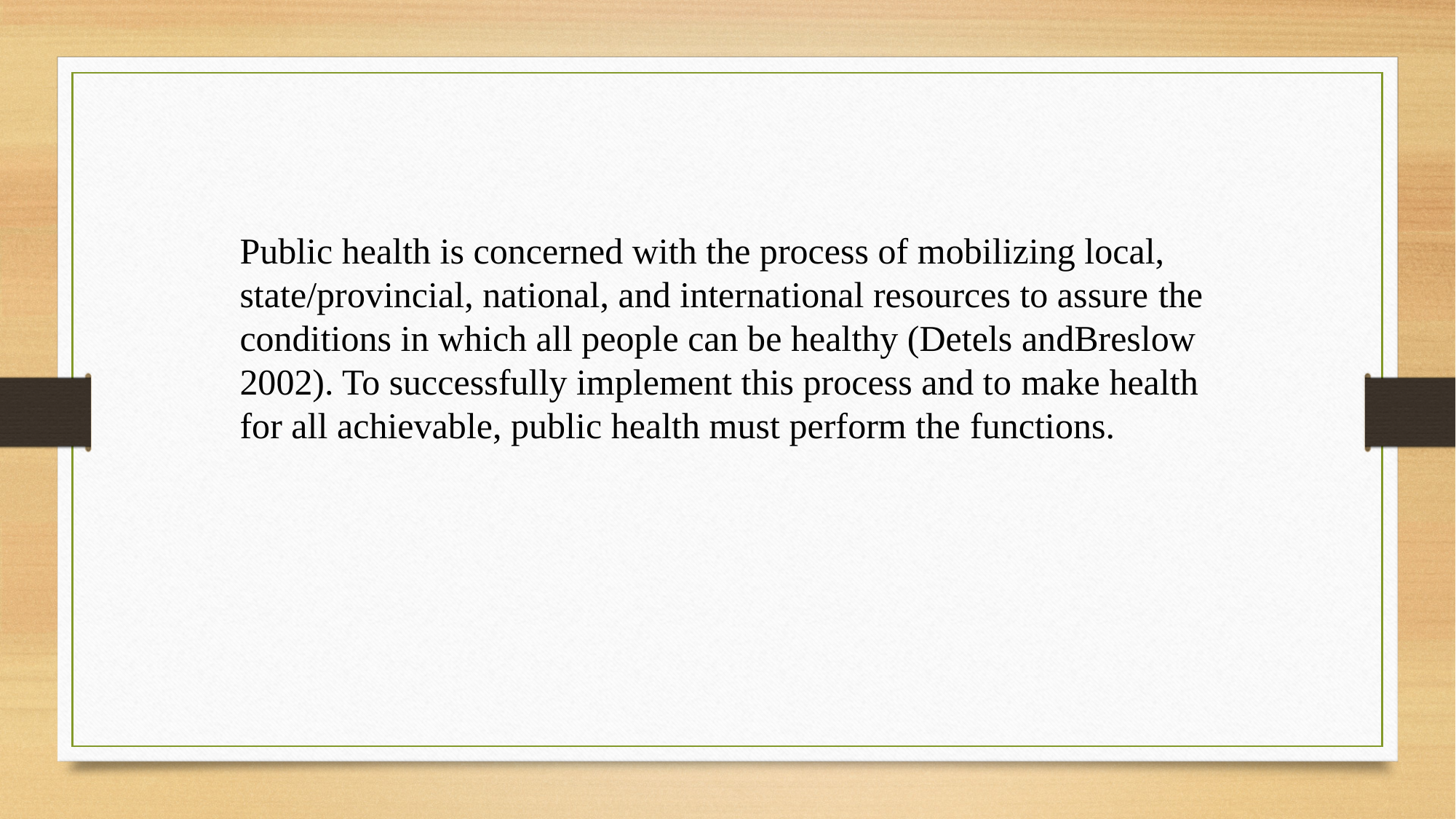

Public health is concerned with the process of mobilizing local, state/provincial, national, and international resources to assure the conditions in which all people can be healthy (Detels andBreslow 2002). To successfully implement this process and to make health for all achievable, public health must perform the functions.